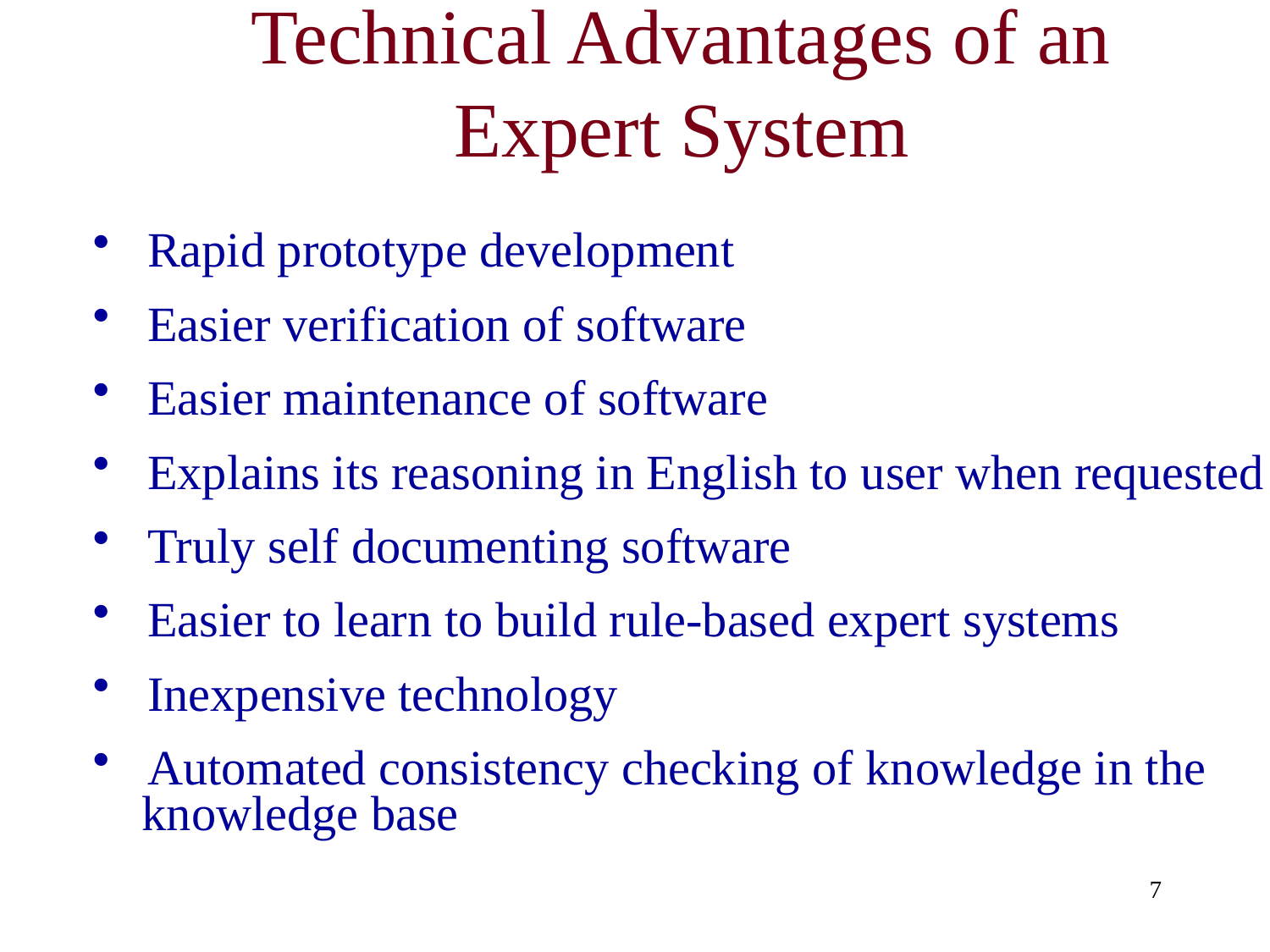

# Technical Advantages of an Expert System
  Rapid prototype development
  Easier verification of software
  Easier maintenance of software
  Explains its reasoning in English to user when requested
  Truly self documenting software
  Easier to learn to build rule-based expert systems
  Inexpensive technology
  Automated consistency checking of knowledge in the
    knowledge base
7